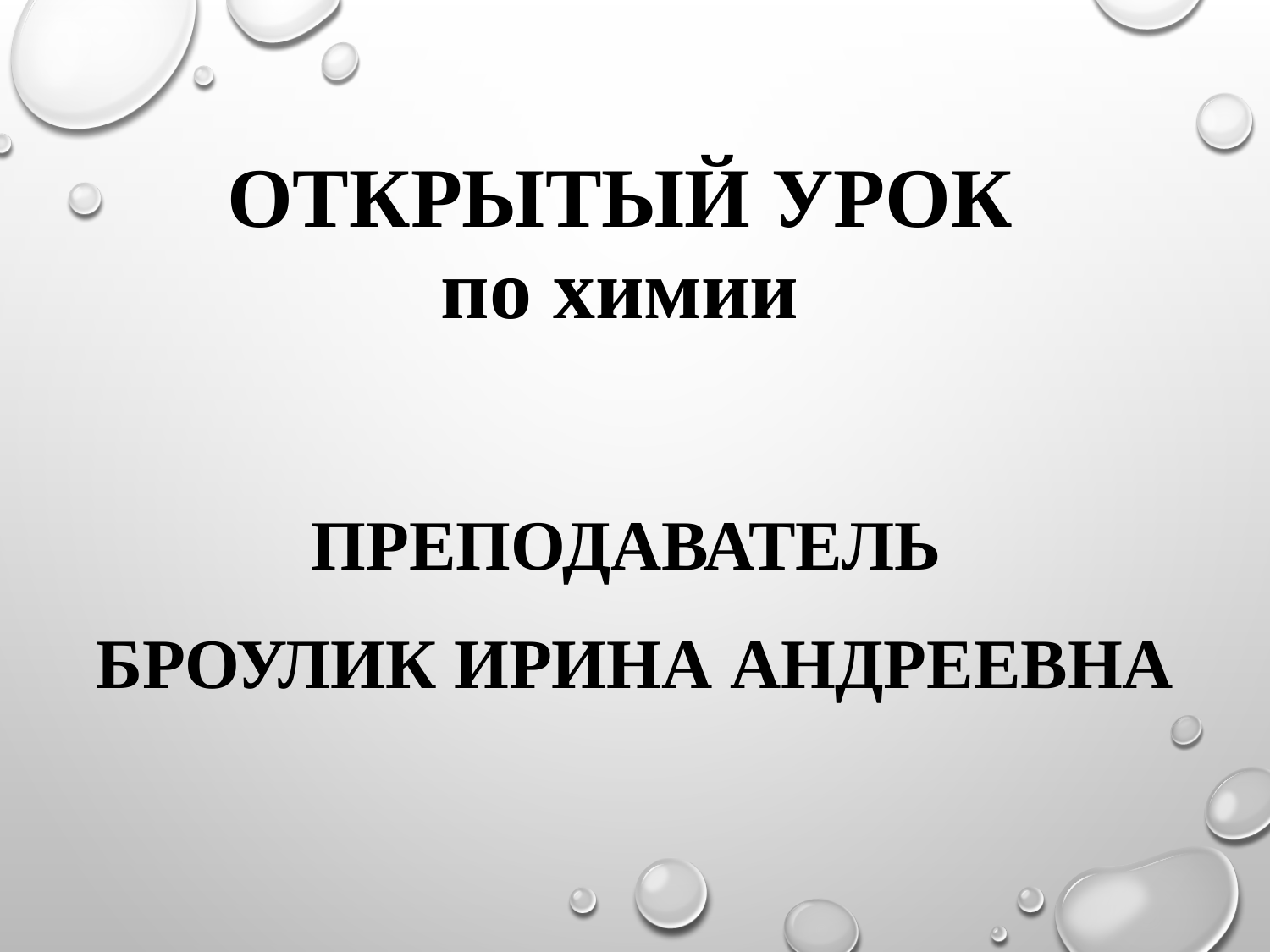

# ОТКРЫТЫЙ УРОК по химии
Преподаватель
Броулик ирина андреевна